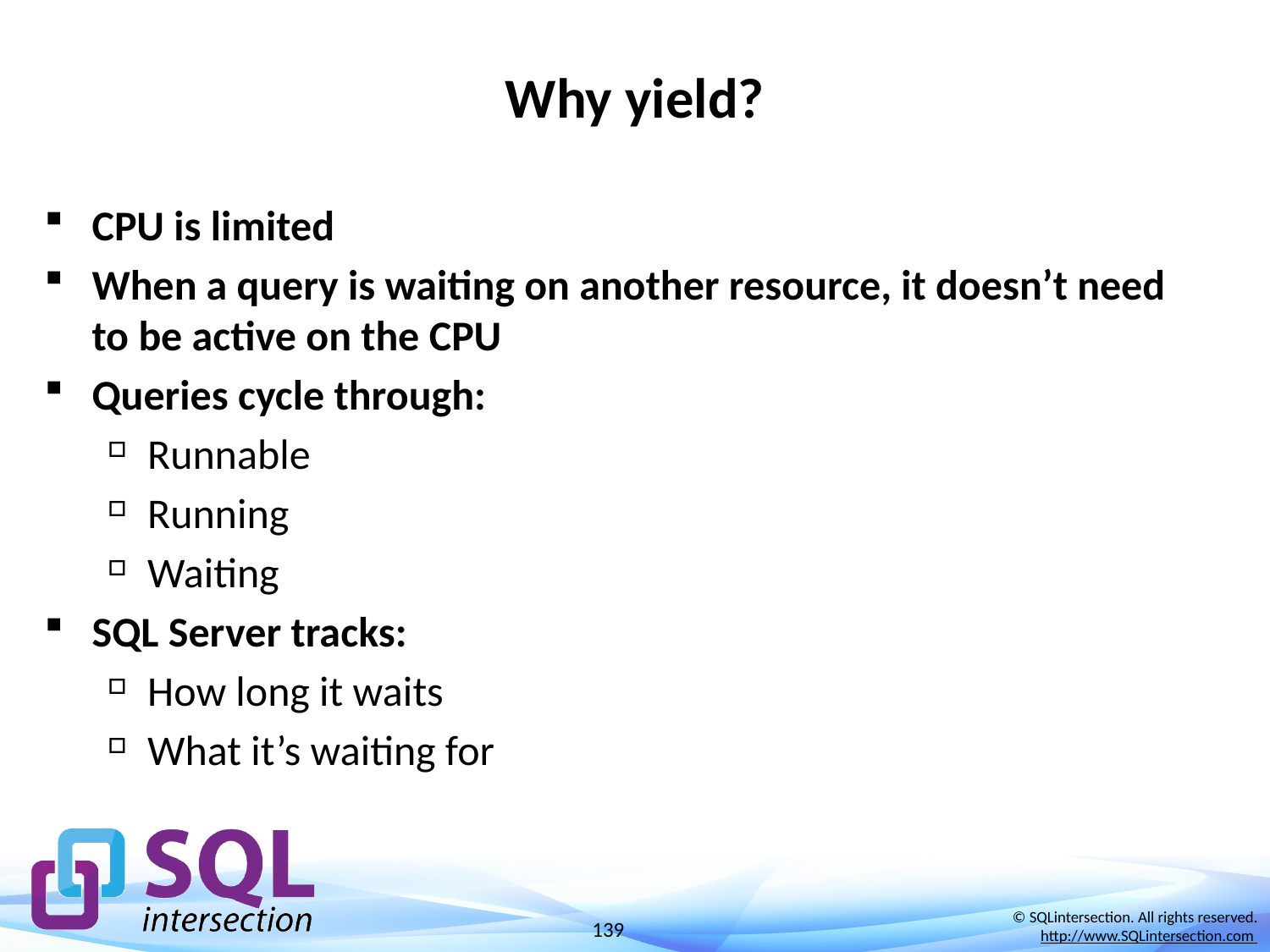

# Why yield?
CPU is limited
When a query is waiting on another resource, it doesn’t need to be active on the CPU
Queries cycle through:
Runnable
Running
Waiting
SQL Server tracks:
How long it waits
What it’s waiting for